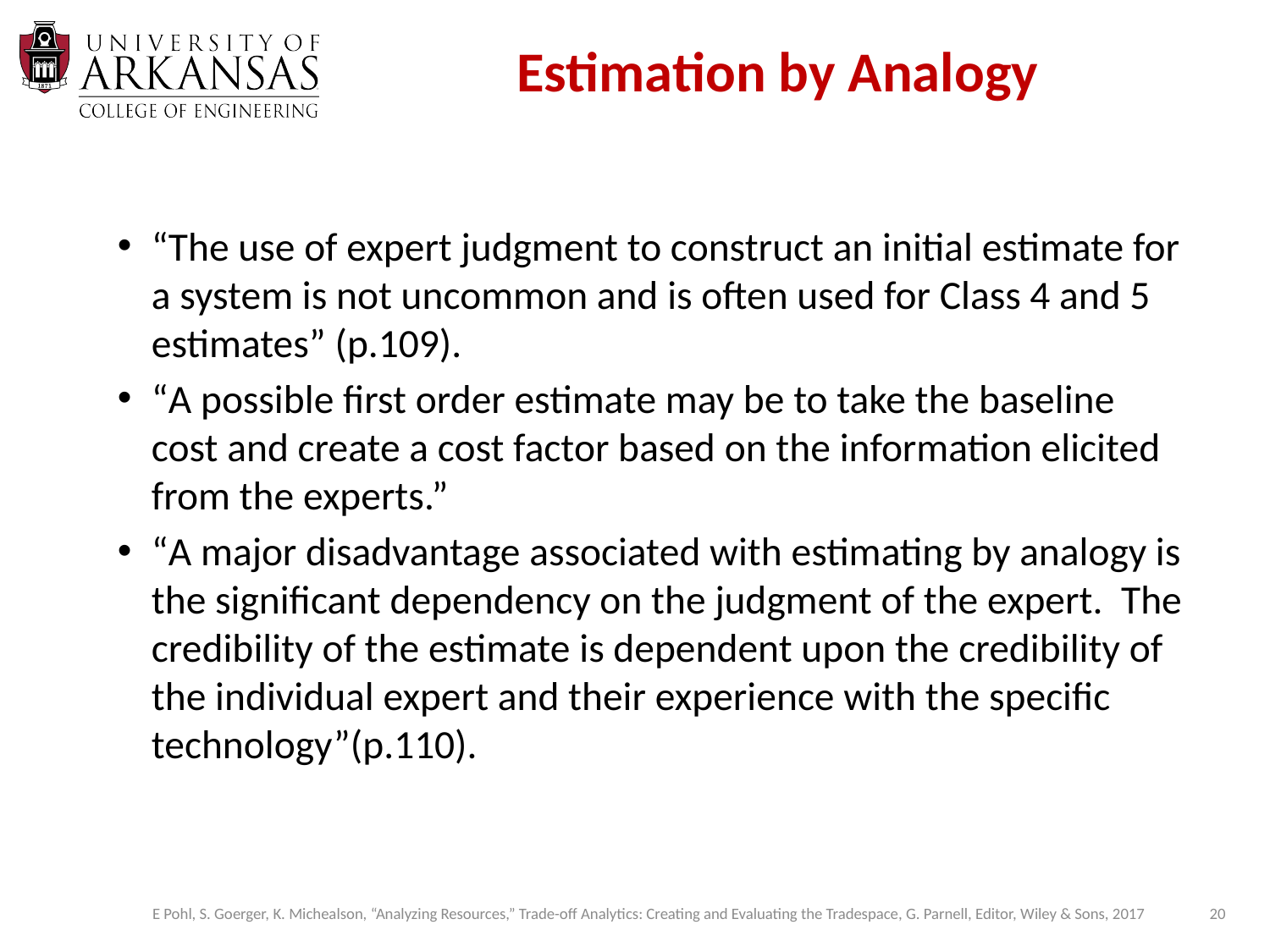

# Estimation by Analogy
“The use of expert judgment to construct an initial estimate for a system is not uncommon and is often used for Class 4 and 5 estimates” (p.109).
“A possible first order estimate may be to take the baseline cost and create a cost factor based on the information elicited from the experts.”
“A major disadvantage associated with estimating by analogy is the significant dependency on the judgment of the expert.  The credibility of the estimate is dependent upon the credibility of the individual expert and their experience with the specific technology”(p.110).
20
E Pohl, S. Goerger, K. Michealson, “Analyzing Resources,” Trade-off Analytics: Creating and Evaluating the Tradespace, G. Parnell, Editor, Wiley & Sons, 2017